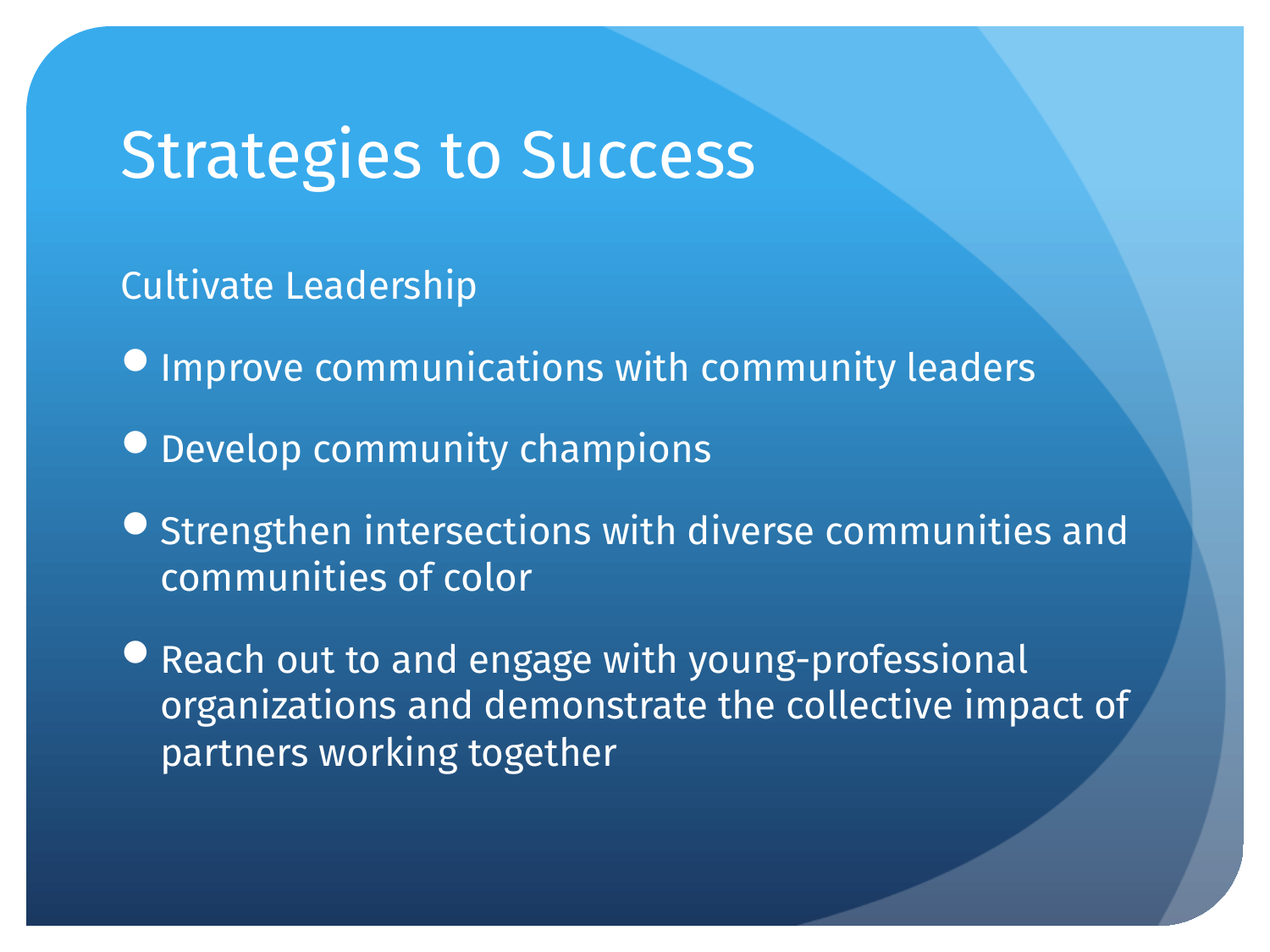

# Strategies to Success
Cultivate Leadership
Improve communications with community leaders
Develop community champions
Strengthen intersections with diverse communities and communities of color
Reach out to and engage with young-professional organizations and demonstrate the collective impact of partners working together